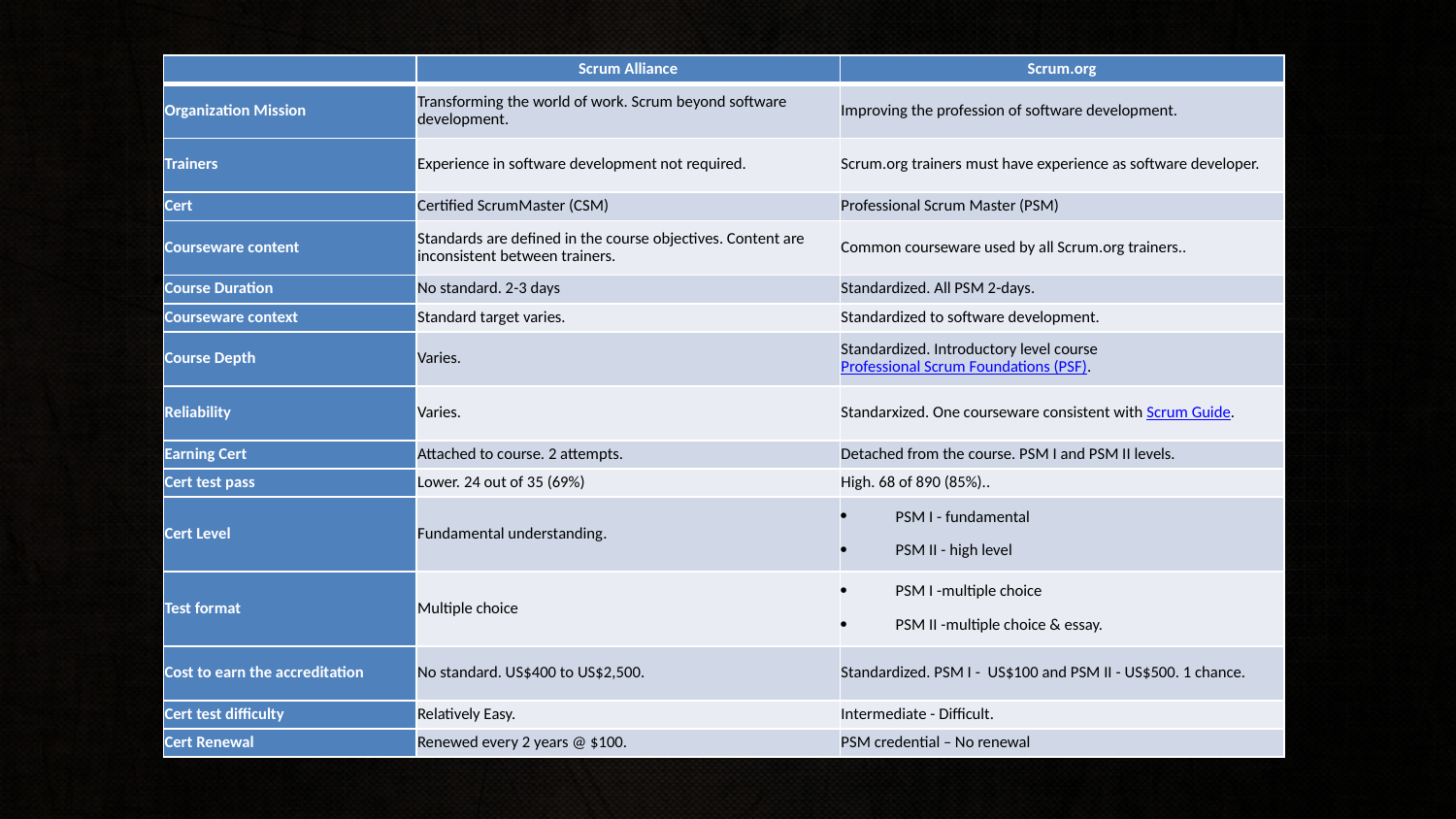

|  | Scrum Alliance | Scrum.org |
| --- | --- | --- |
| Organization Mission | Transforming the world of work. Scrum beyond software development. | Improving the profession of software development. |
| Trainers | Experience in software development not required. | Scrum.org trainers must have experience as software developer. |
| Cert | Certified ScrumMaster (CSM) | Professional Scrum Master (PSM) |
| Courseware content | Standards are defined in the course objectives. Content are inconsistent between trainers. | Common courseware used by all Scrum.org trainers.. |
| Course Duration | No standard. 2-3 days | Standardized. All PSM 2-days. |
| Courseware context | Standard target varies. | Standardized to software development. |
| Course Depth | Varies. | Standardized. Introductory level course Professional Scrum Foundations (PSF). |
| Reliability | Varies. | Standarxized. One courseware consistent with Scrum Guide. |
| Earning Cert | Attached to course. 2 attempts. | Detached from the course. PSM I and PSM II levels. |
| Cert test pass | Lower. 24 out of 35 (69%) | High. 68 of 890 (85%).. |
| Cert Level | Fundamental understanding. | PSM I - fundamental PSM II - high level |
| Test format | Multiple choice | PSM I -multiple choice PSM II -multiple choice & essay. |
| Cost to earn the accreditation | No standard. US$400 to US$2,500. | Standardized. PSM I - US$100 and PSM II - US$500. 1 chance. |
| Cert test difficulty | Relatively Easy. | Intermediate - Difficult. |
| Cert Renewal | Renewed every 2 years @ $100. | PSM credential – No renewal |